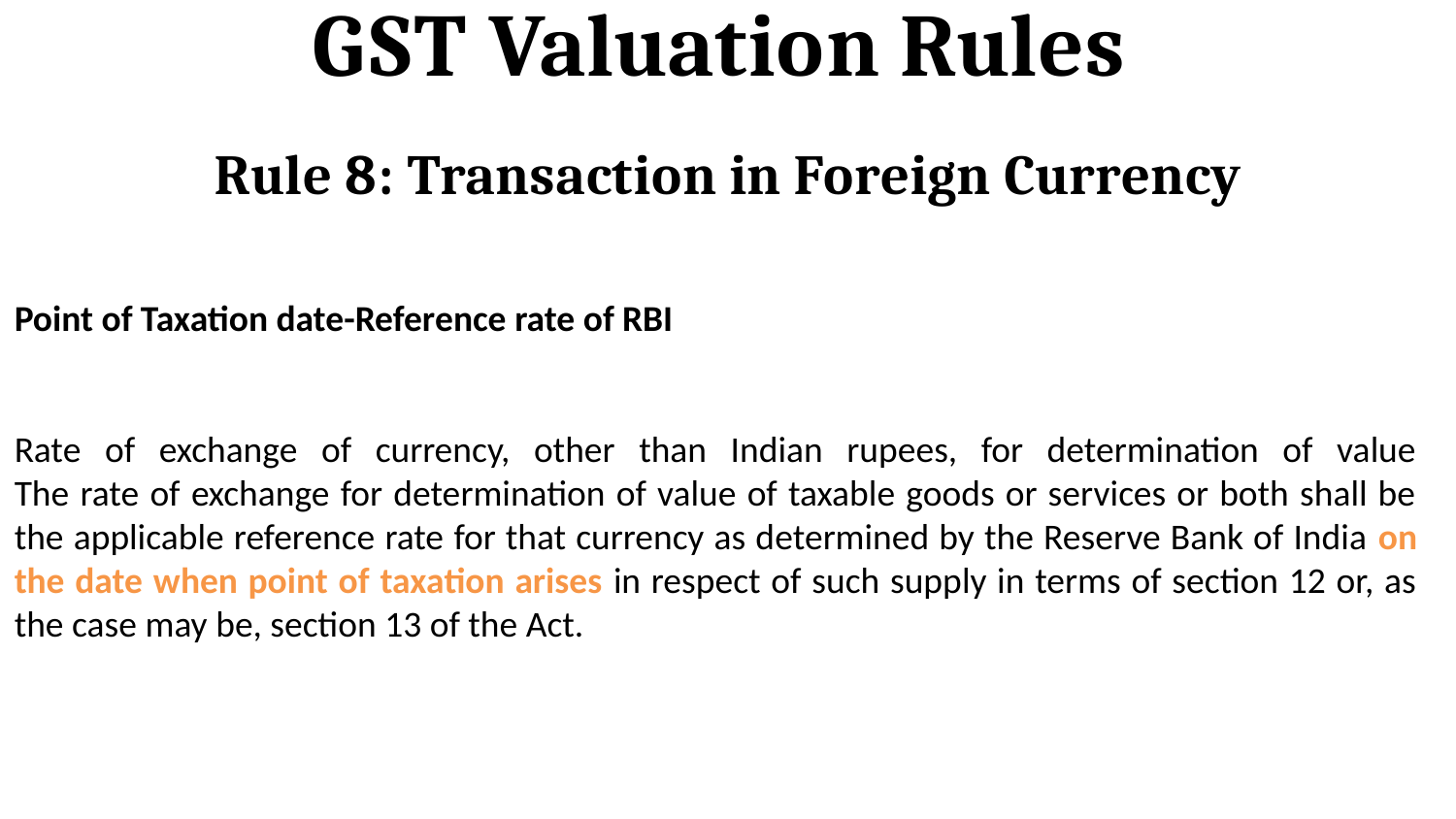

# GST Valuation Rules
Rule 8: Transaction in Foreign Currency
Point of Taxation date-Reference rate of RBI

Rate of exchange of currency, other than Indian rupees, for determination of value
The rate of exchange for determination of value of taxable goods or services or both shall be the applicable reference rate for that currency as determined by the Reserve Bank of India on the date when point of taxation arises in respect of such supply in terms of section 12 or, as the case may be, section 13 of the Act.